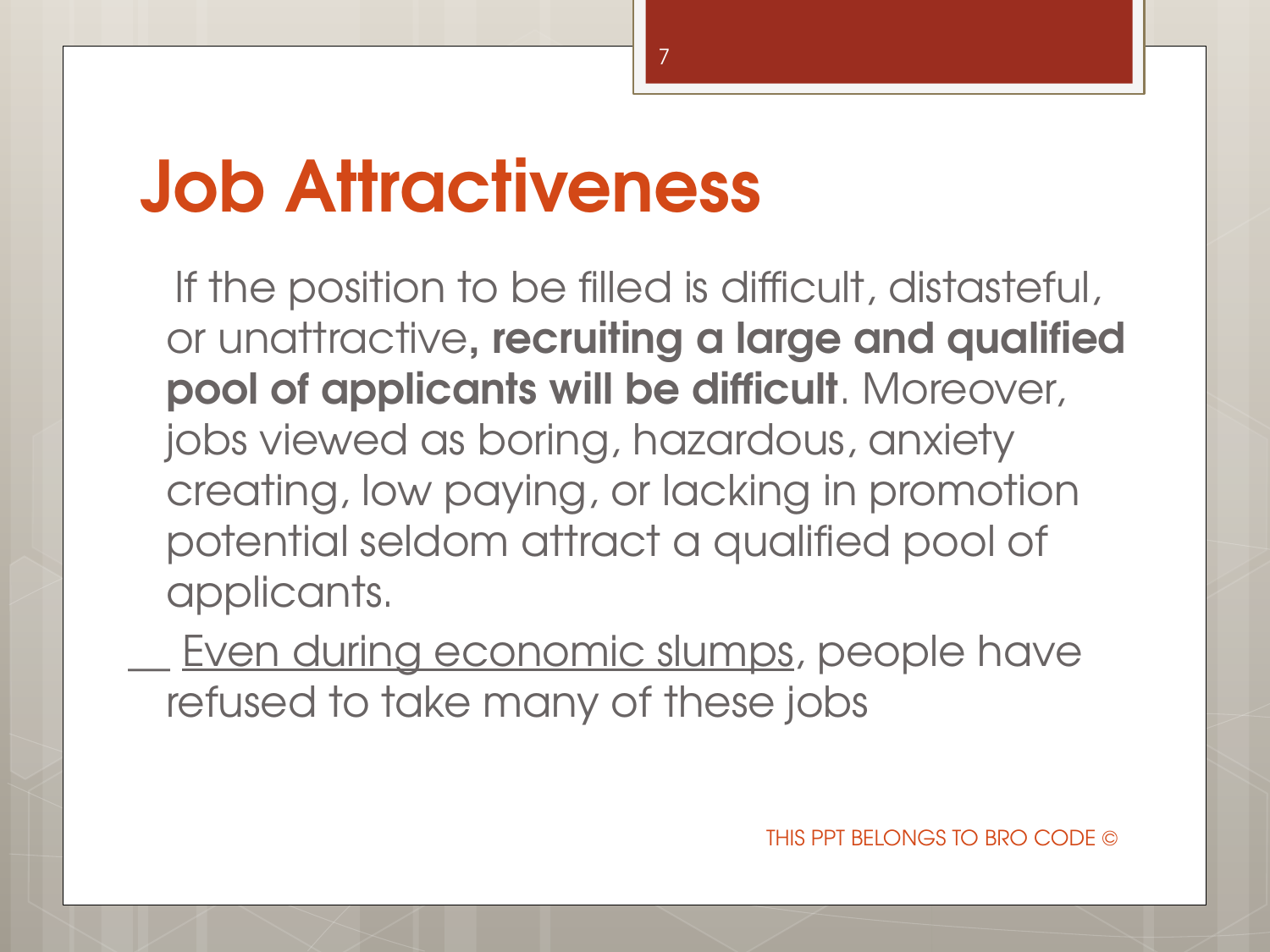

7
# Job Attractiveness
    If the position to be filled is difficult, distasteful, or unattractive, recruiting a large and qualified pool of applicants will be difficult. Moreover, jobs viewed as boring, hazardous, anxiety creating, low paying, or lacking in promotion potential seldom attract a qualified pool of applicants.
__ Even during economic slumps, people have refused to take many of these jobs
THIS PPT BELONGS TO BRO CODE ©